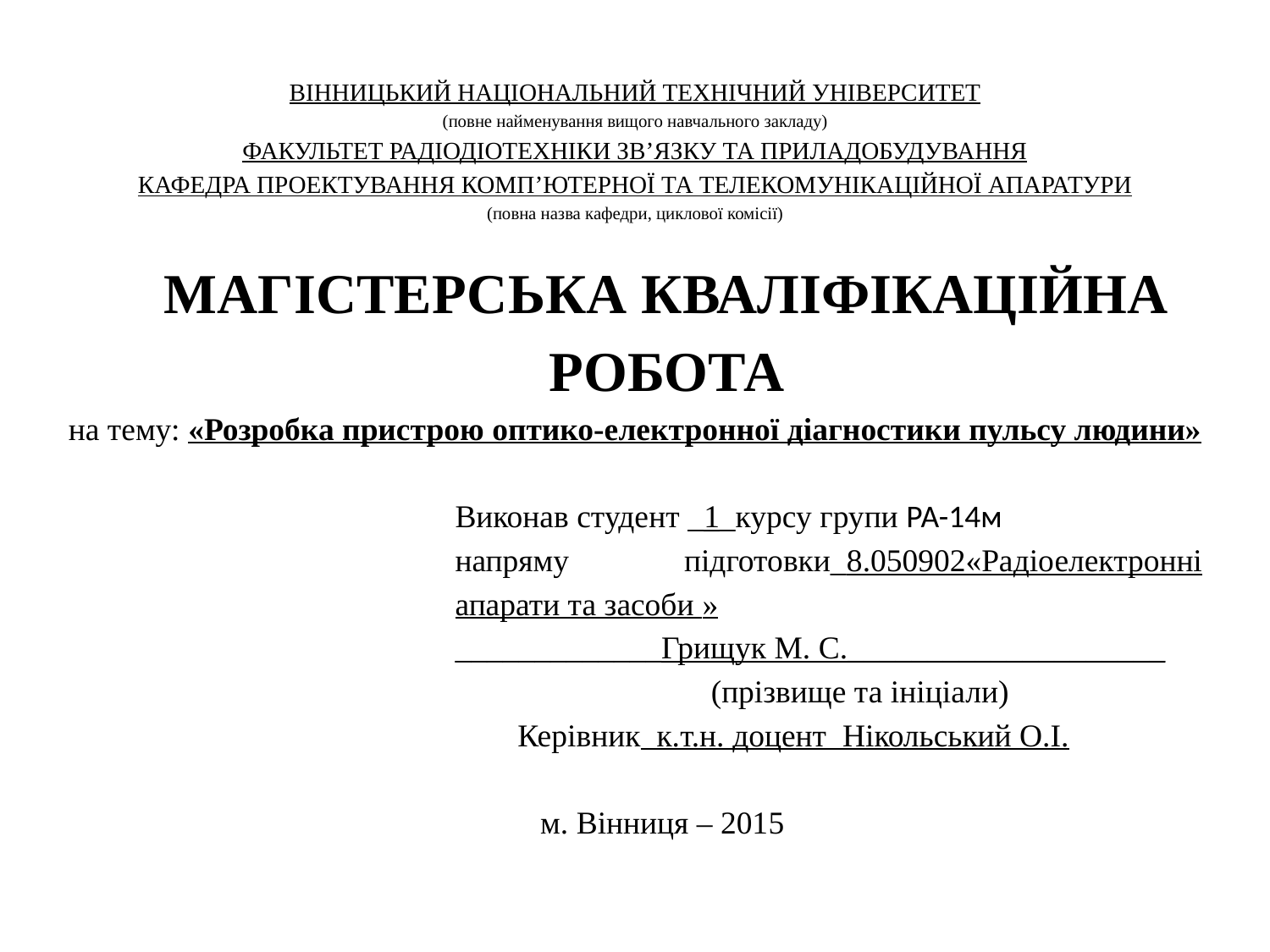

ВІННИЦЬКИЙ НАЦІОНАЛЬНИЙ ТЕХНІЧНИЙ УНІВЕРСИТЕТ
(повне найменування вищого навчального закладу)
ФАКУЛЬТЕТ РАДІОДІОТЕХНІКИ ЗВ’ЯЗКУ ТА ПРИЛАДОБУДУВАННЯ
КАФЕДРА ПРОЕКТУВАННЯ КОМП’ЮТЕРНОЇ ТА ТЕЛЕКОМУНІКАЦІЙНОЇ АПАРАТУРИ
(повна назва кафедри, циклової комісії)

МАГІСТЕРСЬКА КВАЛІФІКАЦІЙНА РОБОТА
на тему: «Розробка пристрою оптико-електронної діагностики пульсу людини»

Виконав студент _1_курсу групи РА-14м
напряму підготовки_8.050902«Радіоелектронні апарати та засоби »
_____________Грищук М. C.____________________
(прізвище та ініціали)
Керівник  к.т.н. доцент  Нікольський О.І.

м. Вінниця – 2015